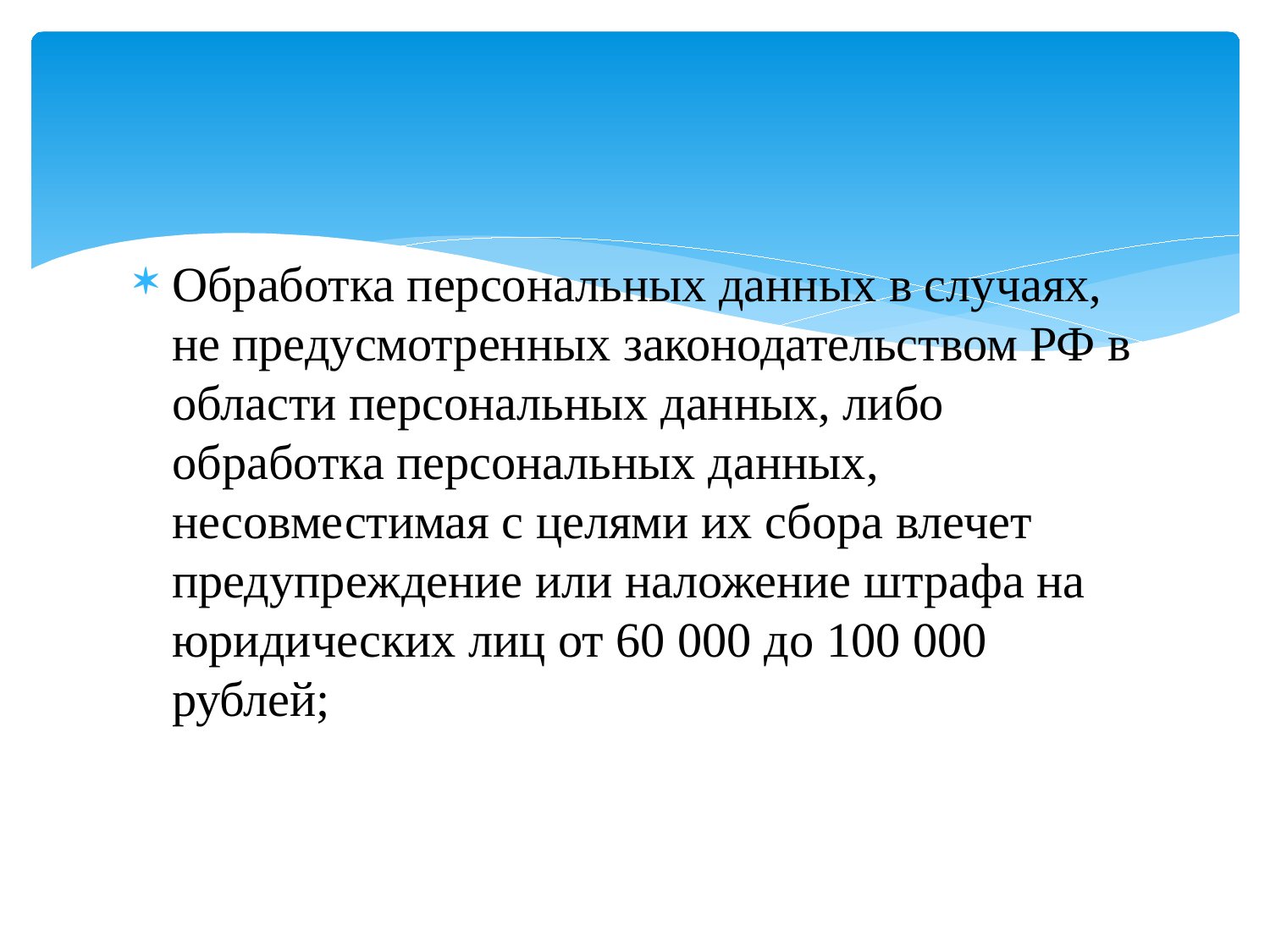

#
Обработка персональных данных в случаях, не предусмотренных законодательством РФ в области персональных данных, либо обработка персональных данных, несовместимая с целями их сбора влечет предупреждение или наложение штрафа на юридических лиц от 60 000 до 100 000 рублей;